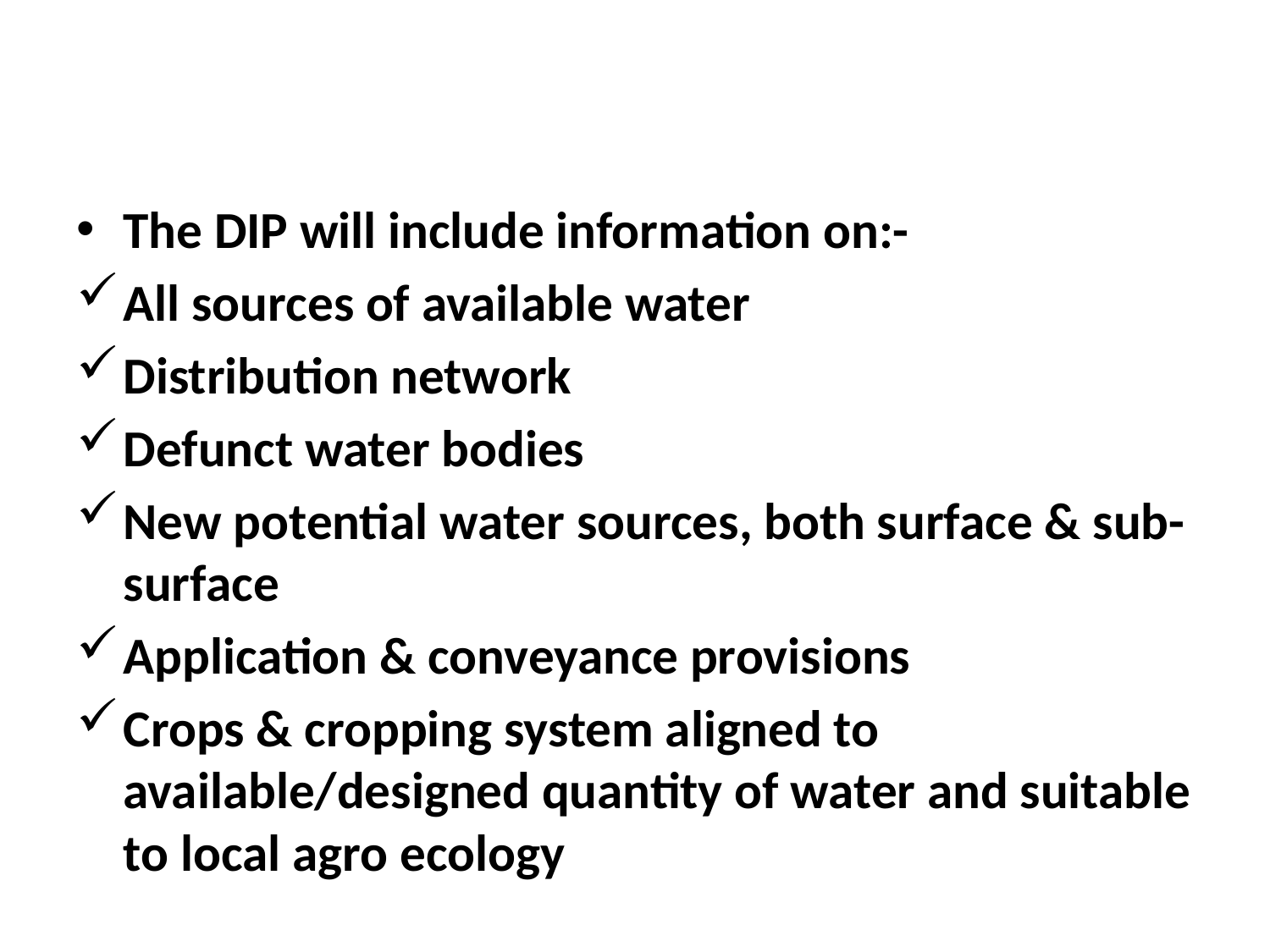

#
The DIP will include information on:-
All sources of available water
Distribution network
Defunct water bodies
New potential water sources, both surface & sub-surface
Application & conveyance provisions
Crops & cropping system aligned to available/designed quantity of water and suitable to local agro ecology